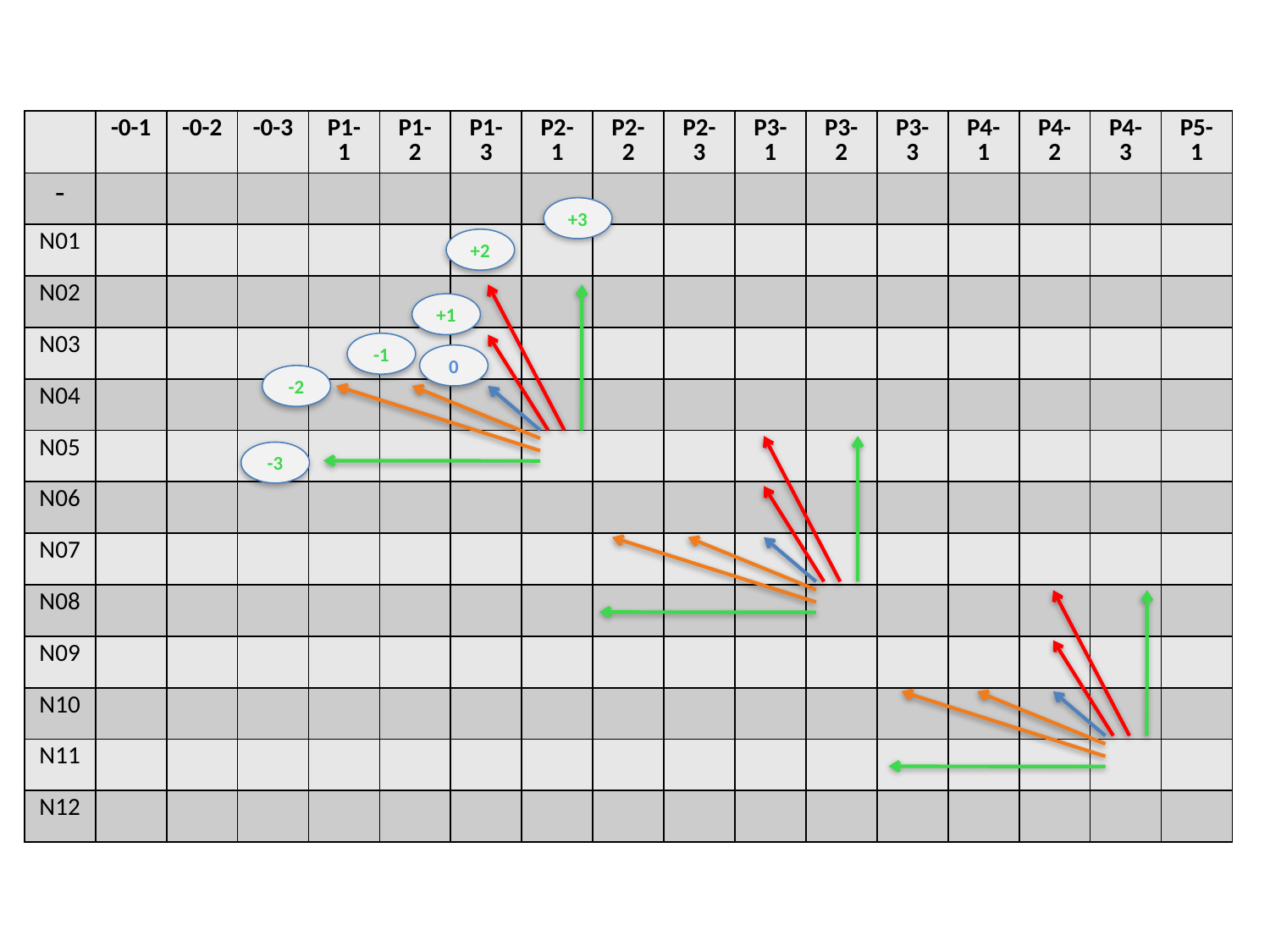

|  | -0-1 | -0-2 | -0-3 | P1-1 | P1-2 | P1-3 | P2-1 | P2-2 | P2-3 | P3-1 | P3-2 | P3-3 | P4-1 | P4-2 | P4-3 | P5-1 |
| --- | --- | --- | --- | --- | --- | --- | --- | --- | --- | --- | --- | --- | --- | --- | --- | --- |
| - |  |  |  |  |  |  |  |  |  |  |  |  |  |  |  |  |
| N01 |  |  |  |  |  |  |  |  |  |  |  |  |  |  |  |  |
| N02 |  |  |  |  |  |  |  |  |  |  |  |  |  |  |  |  |
| N03 |  |  |  |  |  |  |  |  |  |  |  |  |  |  |  |  |
| N04 |  |  |  |  |  |  |  |  |  |  |  |  |  |  |  |  |
| N05 |  |  |  |  |  |  |  |  |  |  |  |  |  |  |  |  |
| N06 |  |  |  |  |  |  |  |  |  |  |  |  |  |  |  |  |
| N07 |  |  |  |  |  |  |  |  |  |  |  |  |  |  |  |  |
| N08 |  |  |  |  |  |  |  |  |  |  |  |  |  |  |  |  |
| N09 |  |  |  |  |  |  |  |  |  |  |  |  |  |  |  |  |
| N10 |  |  |  |  |  |  |  |  |  |  |  |  |  |  |  |  |
| N11 |  |  |  |  |  |  |  |  |  |  |  |  |  |  |  |  |
| N12 |  |  |  |  |  |  |  |  |  |  |  |  |  |  |  |  |
+3
+2
+1
-1
0
-2
-3